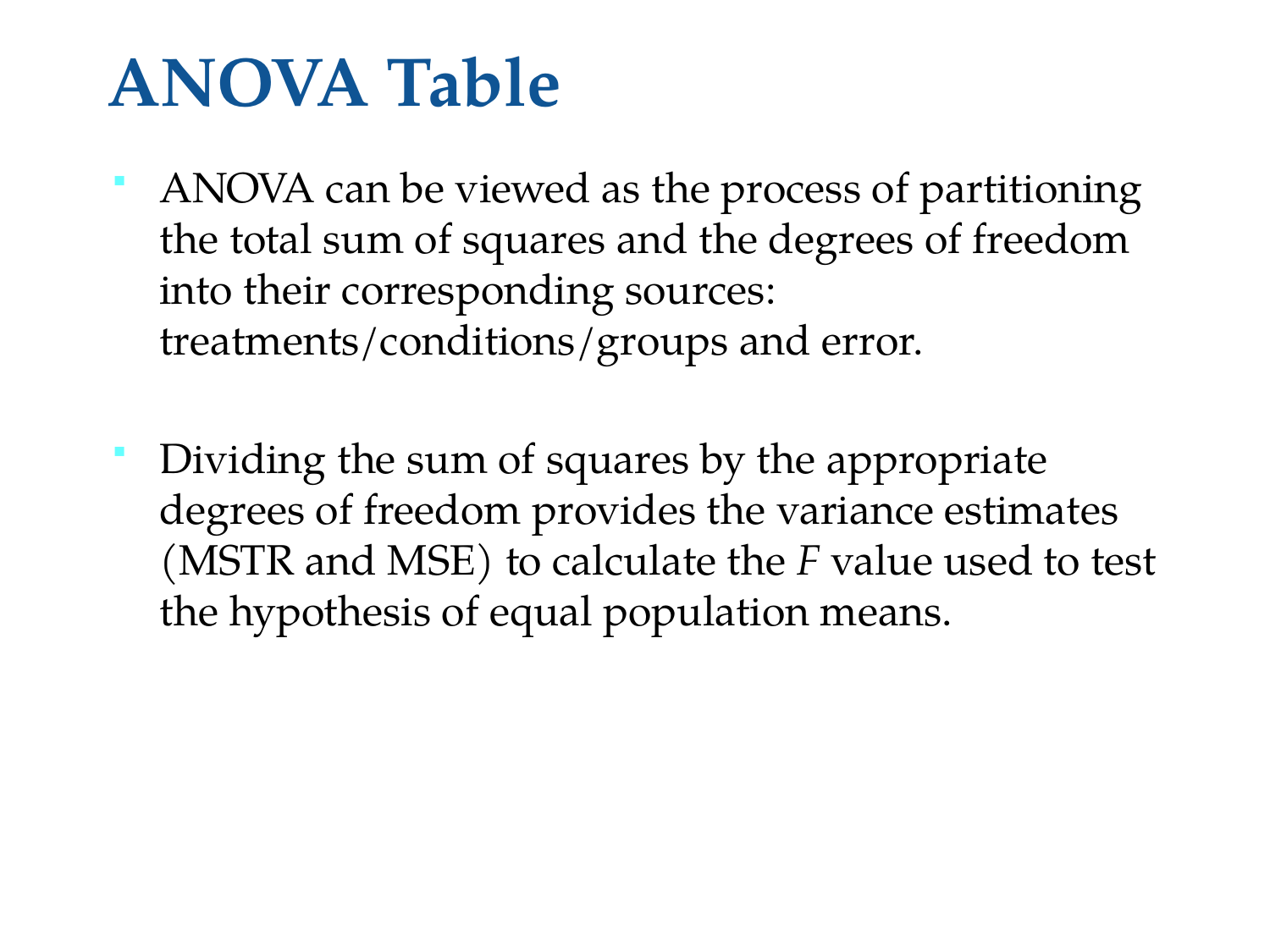

ANOVA Table
ANOVA can be viewed as the process of partitioning the total sum of squares and the degrees of freedom into their corresponding sources: treatments/conditions/groups and error.

Dividing the sum of squares by the appropriate degrees of freedom provides the variance estimates (MSTR and MSE) to calculate the F value used to test the hypothesis of equal population means.